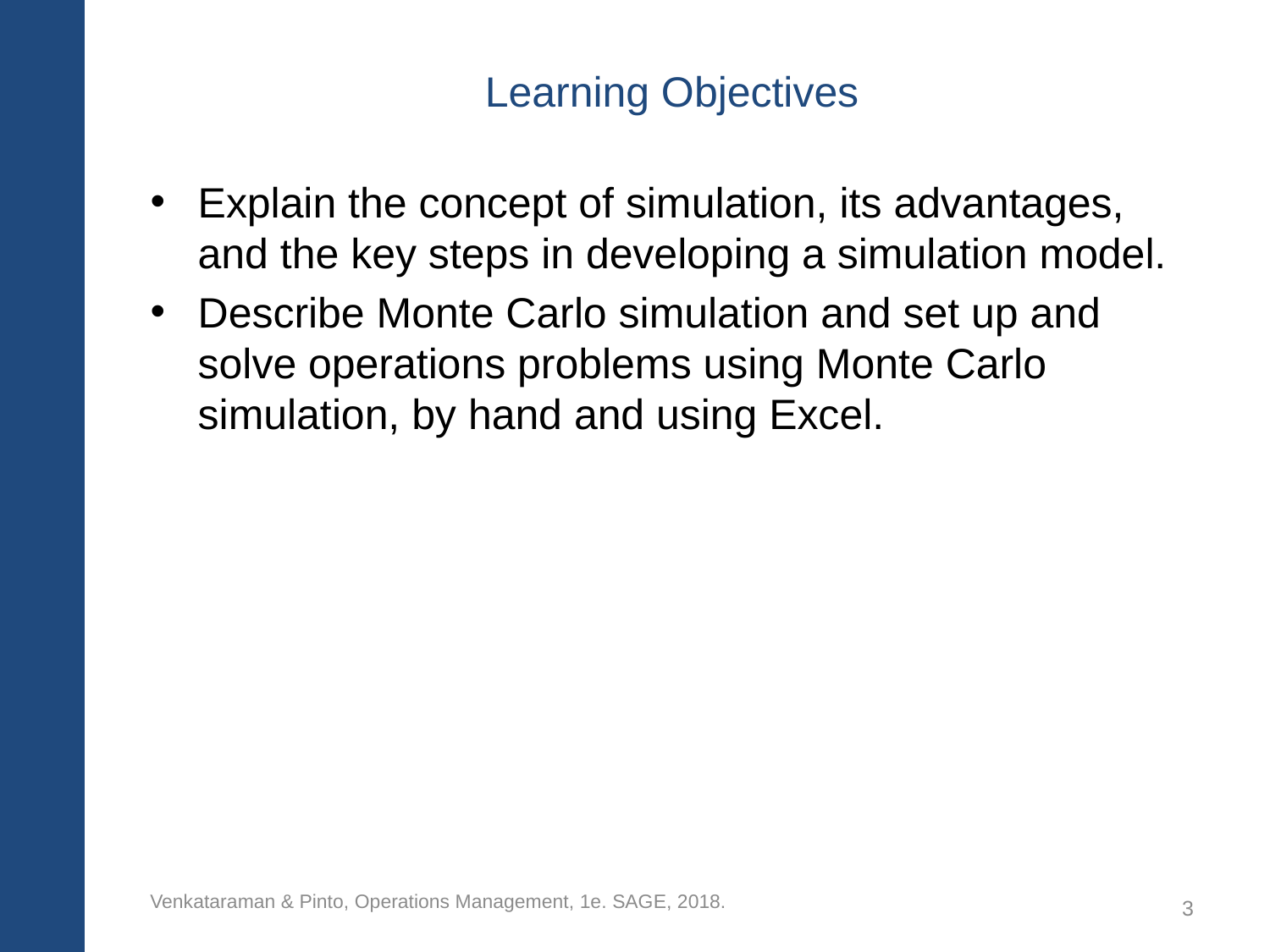

# Learning Objectives
Explain the concept of simulation, its advantages, and the key steps in developing a simulation model.
Describe Monte Carlo simulation and set up and solve operations problems using Monte Carlo simulation, by hand and using Excel.
Venkataraman & Pinto, Operations Management, 1e. SAGE, 2018.
3